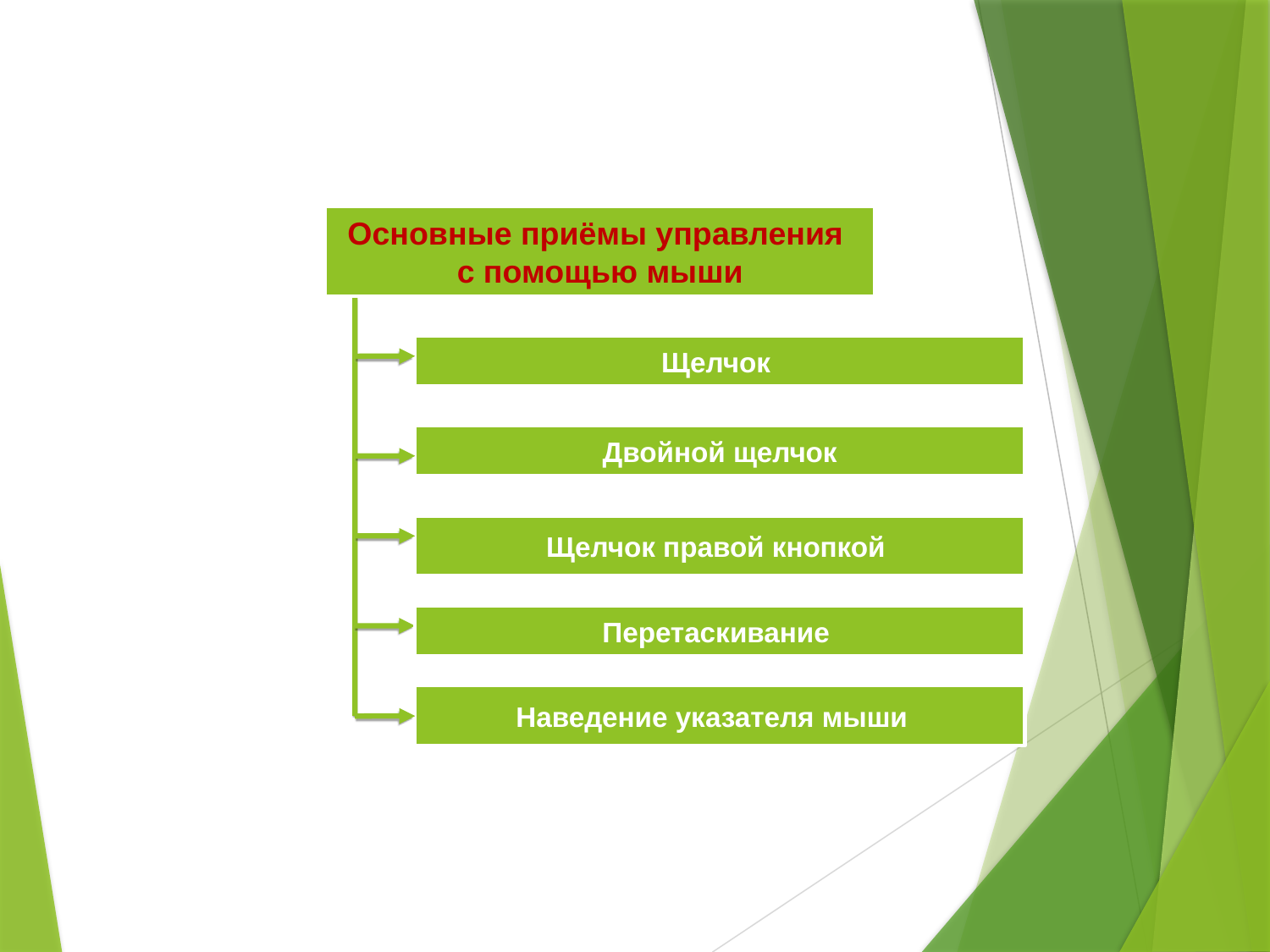

Основные приёмы управления
с помощью мыши

Щелчок

Двойной щелчок

Щелчок правой кнопкой

Перетаскивание

Наведение указателя мыши